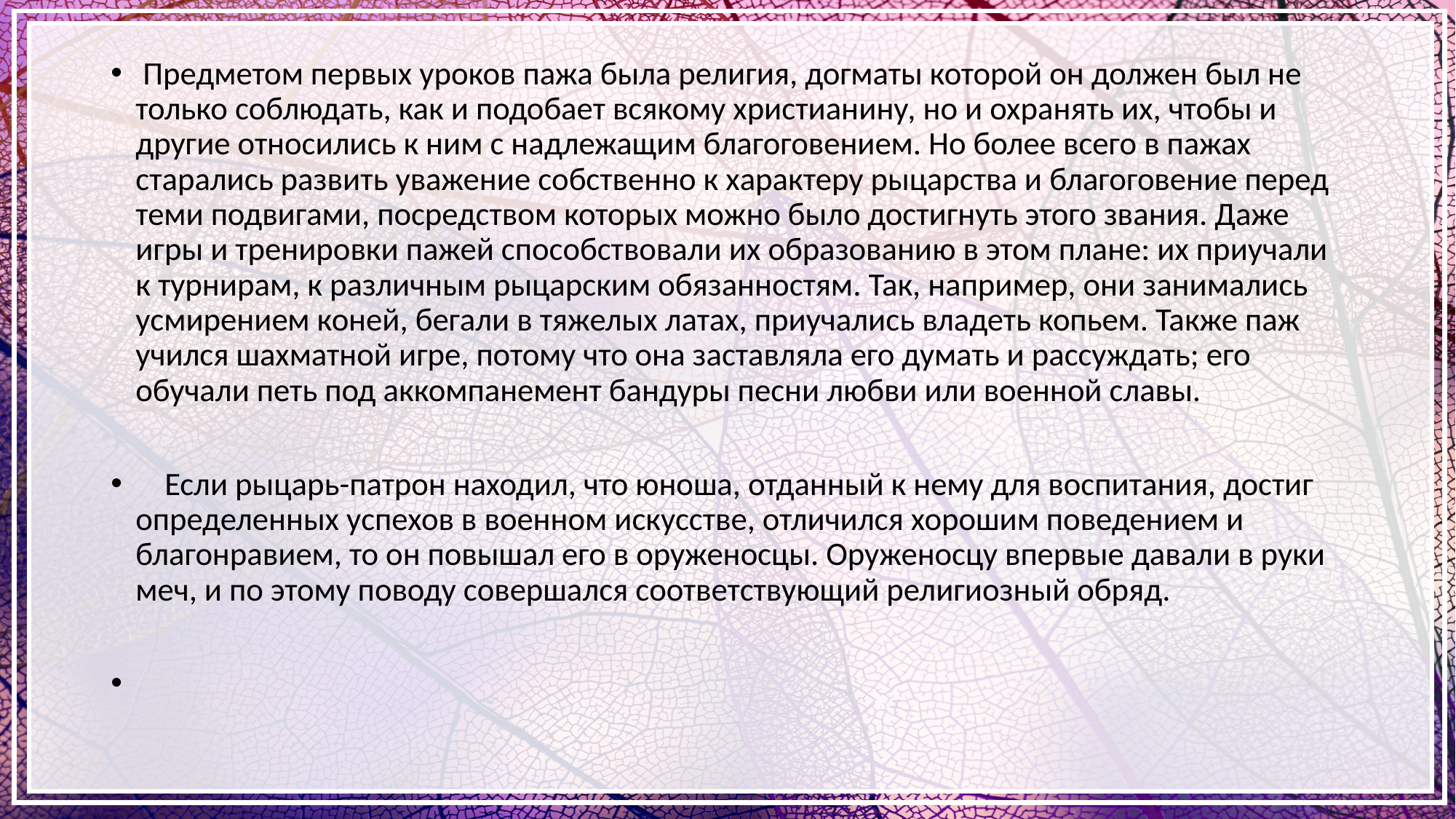

Предметом первых уроков пажа была религия, догматы которой он должен был не только соблюдать, как и подобает всякому христианину, но и охранять их, чтобы и другие относились к ним с надлежащим благоговением. Но более всего в пажах старались развить уважение собственно к характеру рыцарства и благоговение перед теми подвигами, посредством которых можно было достигнуть этого звания. Даже игры и тренировки пажей способствовали их образованию в этом плане: их приучали к турнирам, к различным рыцарским обязанностям. Так, например, они занимались усмирением коней, бегали в тяжелых латах, приучались владеть копьем. Также паж учился шахматной игре, потому что она заставляла его думать и рассуждать; его обучали петь под аккомпанемент бандуры песни любви или военной славы.

    Если рыцарь-патрон находил, что юноша, отданный к нему для воспитания, достиг определенных успехов в военном искусстве, отличился хорошим поведением и благонравием, то он повышал его в оруженосцы. Оруженосцу впервые давали в руки меч, и по этому поводу совершался соответствующий религиозный обряд.